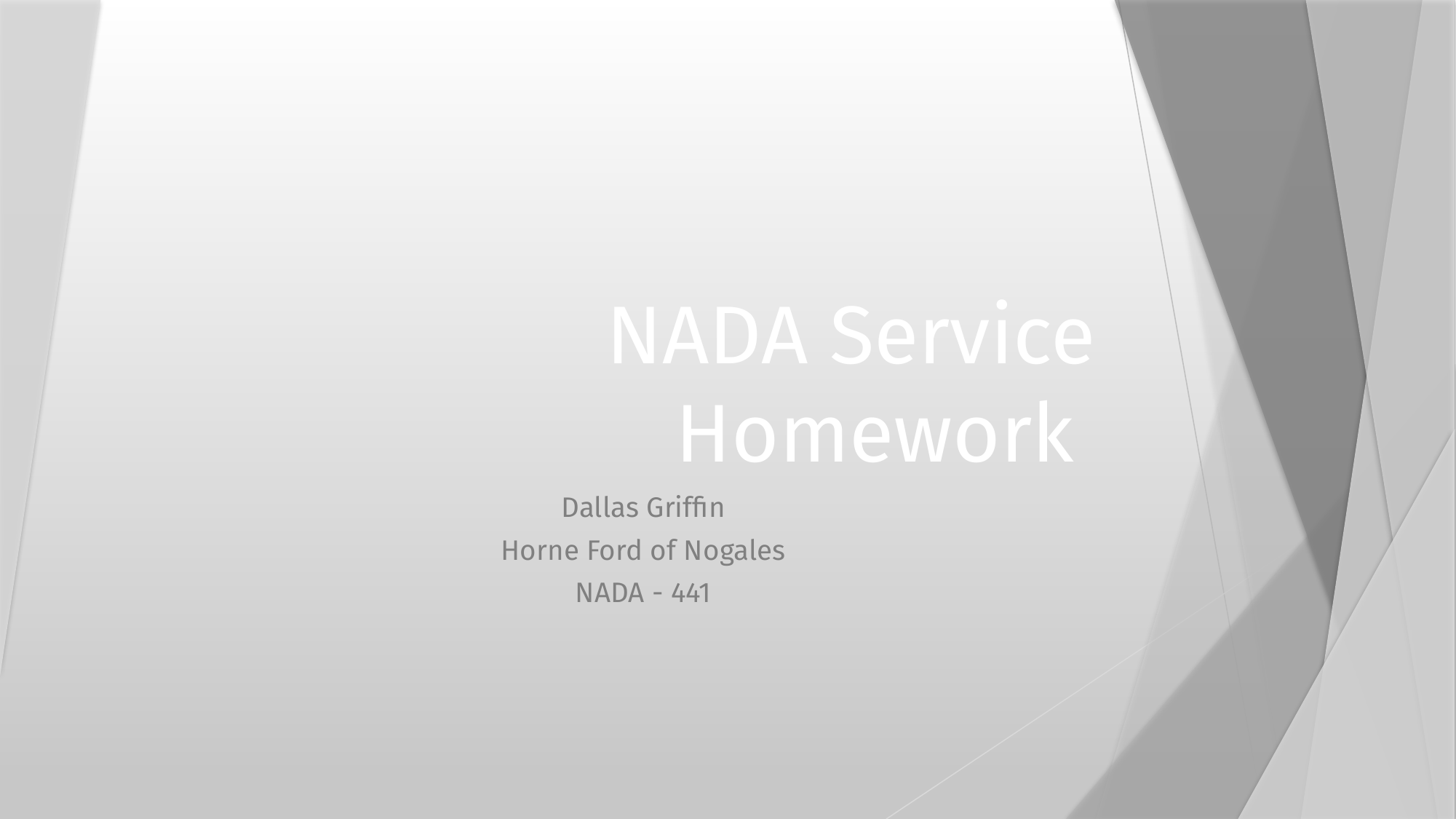

# NADA Service Homework
Dallas Griffin
Horne Ford of Nogales
NADA - 441